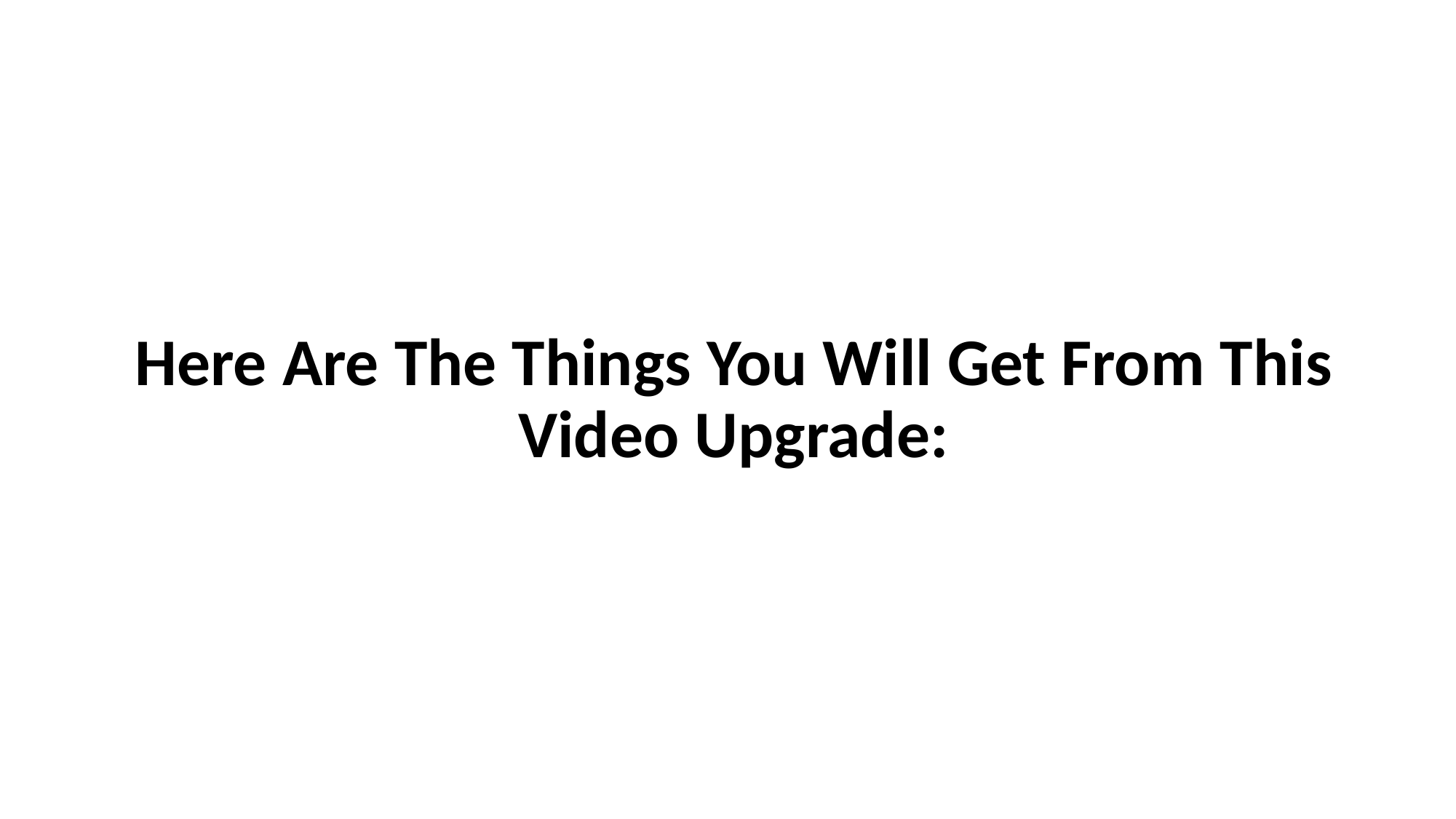

# Here Are The Things You Will Get From This Video Upgrade: